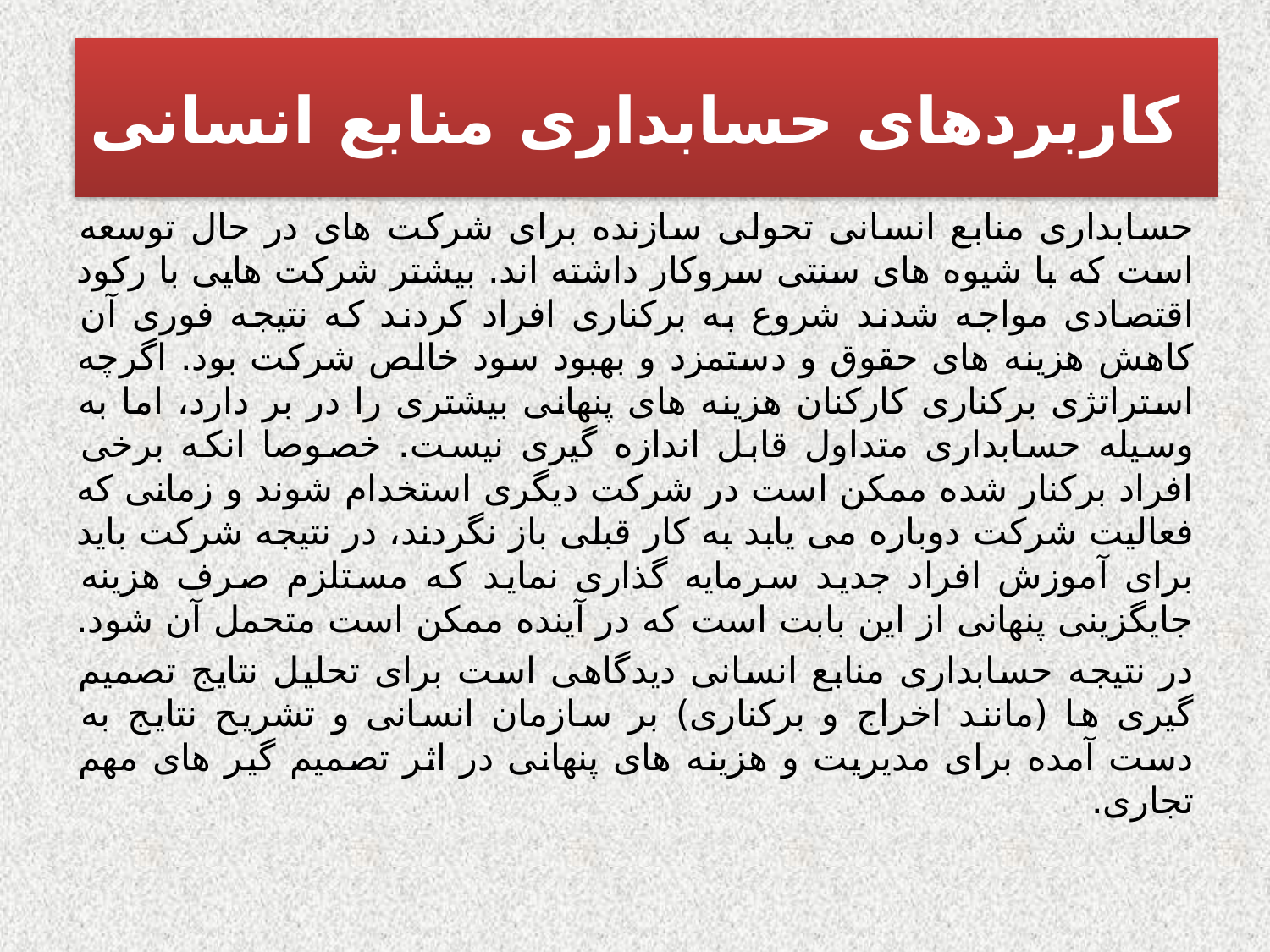

# کاربردهای حسابداری منابع انسانی
کاربردهای حسابداری منابع انسانی
حسابداری منابع انسانی تحولی سازنده برای شرکت های در حال توسعه است که با شیوه های سنتی سروکار داشته اند. بیشتر شرکت هایی با رکود اقتصادی مواجه شدند شروع به برکناری افراد کردند که نتیجه فوری آن کاهش هزینه های حقوق و دستمزد و بهبود سود خالص شرکت بود. اگرچه استراتژی برکناری کارکنان هزینه های پنهانی بیشتری را در بر دارد، اما به وسیله حسابداری متداول قابل اندازه گیری نیست. خصوصا انکه برخی افراد برکنار شده ممکن است در شرکت دیگری استخدام شوند و زمانی که فعالیت شرکت دوباره می یابد به کار قبلی باز نگردند، در نتیجه شرکت باید برای آموزش افراد جدید سرمایه گذاری نماید که مستلزم صرف هزینه جایگزینی پنهانی از این بابت است که در آینده ممکن است متحمل آن شود.
در نتیجه حسابداری منابع انسانی دیدگاهی است برای تحلیل نتایج تصمیم گیری ها (مانند اخراج و برکناری) بر سازمان انسانی و تشریح نتایج به دست آمده برای مدیریت و هزینه های پنهانی در اثر تصمیم گیر های مهم تجاری.